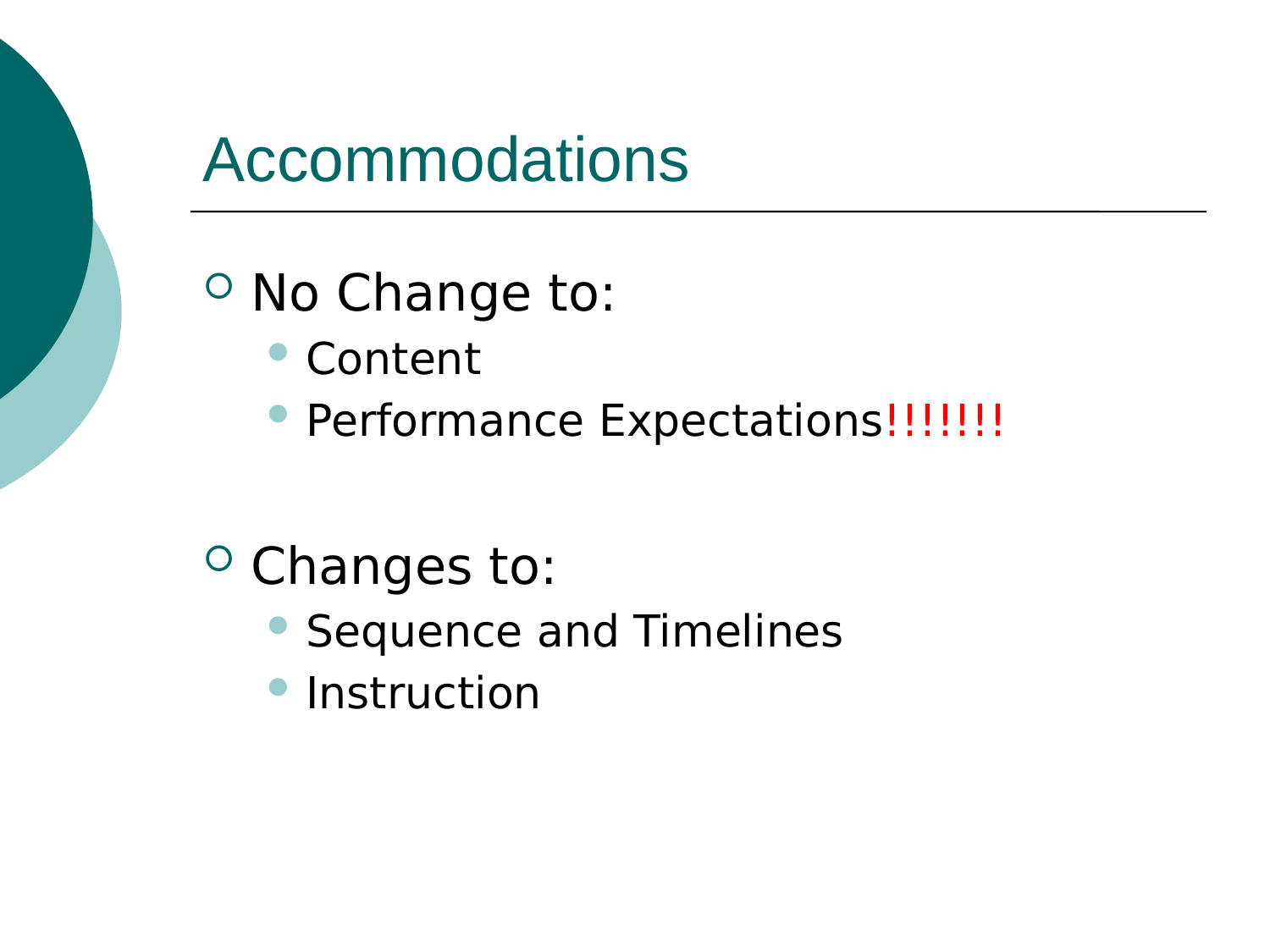

# Accommodations
No Change to:
Content
Performance Expectations!!!!!!!

Changes to:
Sequence and Timelines
Instruction